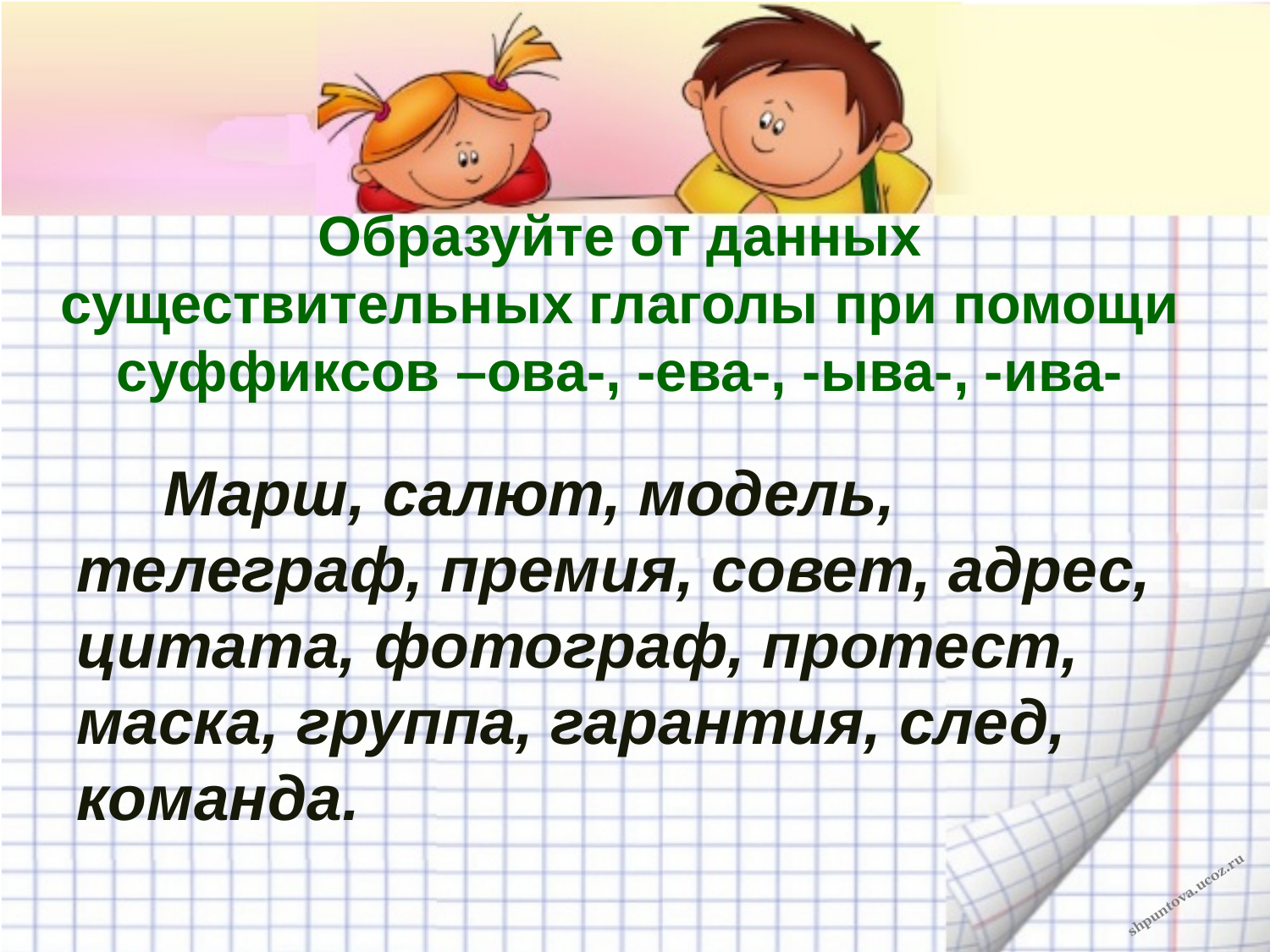

# Образуйте от данных существительных глаголы при помощи суффиксов –ова-, -ева-, -ыва-, -ива-

     Марш, салют, модель, телеграф, премия, совет, адрес, цитата, фотограф, протест, маска, группа, гарантия, след, команда.